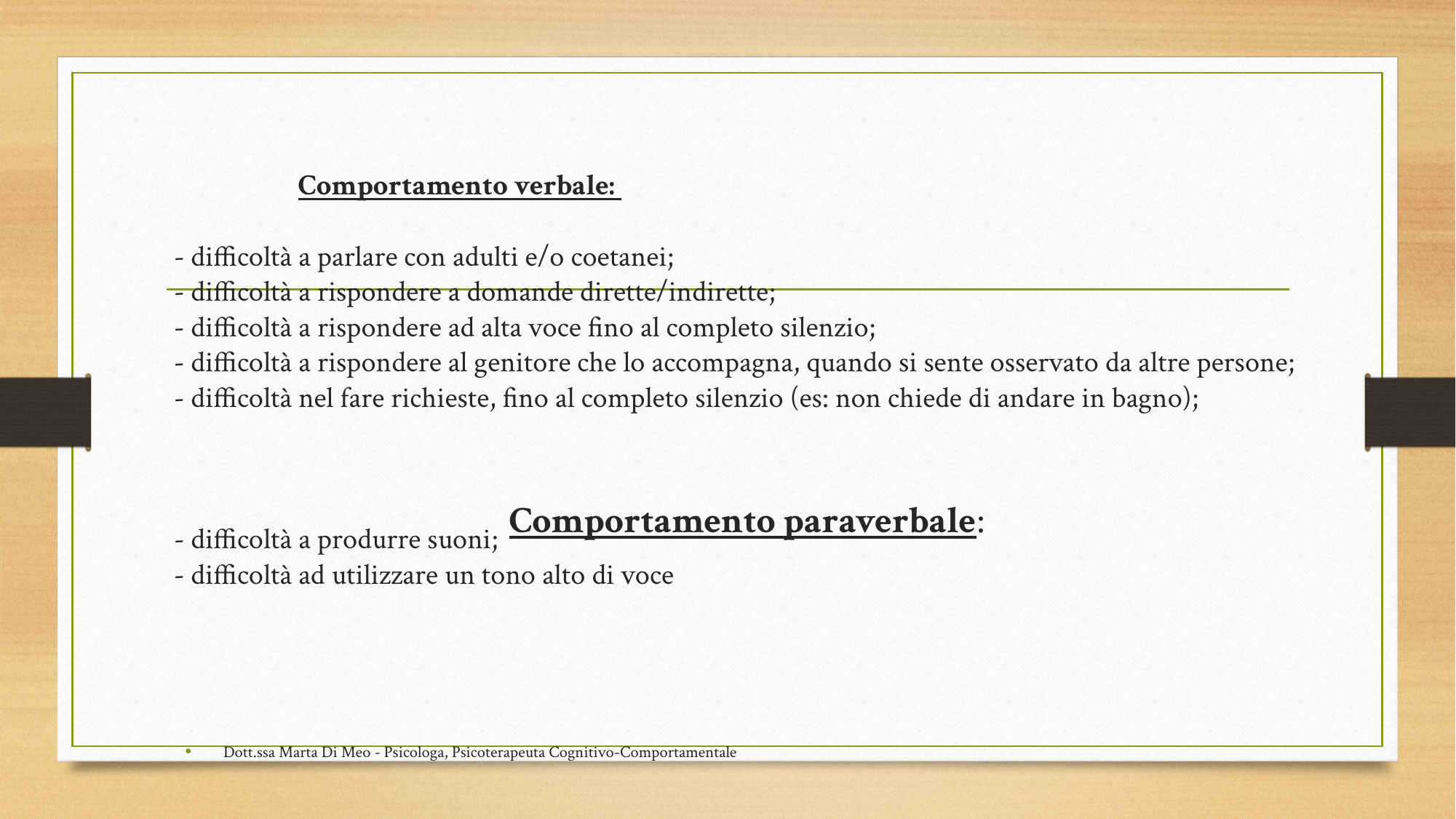

# Comportamento verbale: - difficoltà a parlare con adulti e/o coetanei; - difficoltà a rispondere a domande dirette/indirette; - difficoltà a rispondere ad alta voce fino al completo silenzio; - difficoltà a rispondere al genitore che lo accompagna, quando si sente osservato da altre persone; - difficoltà nel fare richieste, fino al completo silenzio (es: non chiede di andare in bagno); - difficoltà a produrre suoni; - difficoltà ad utilizzare un tono alto di voce

Comportamento paraverbale:

Dott.ssa Marta Di Meo - Psicologa, Psicoterapeuta Cognitivo-Comportamentale